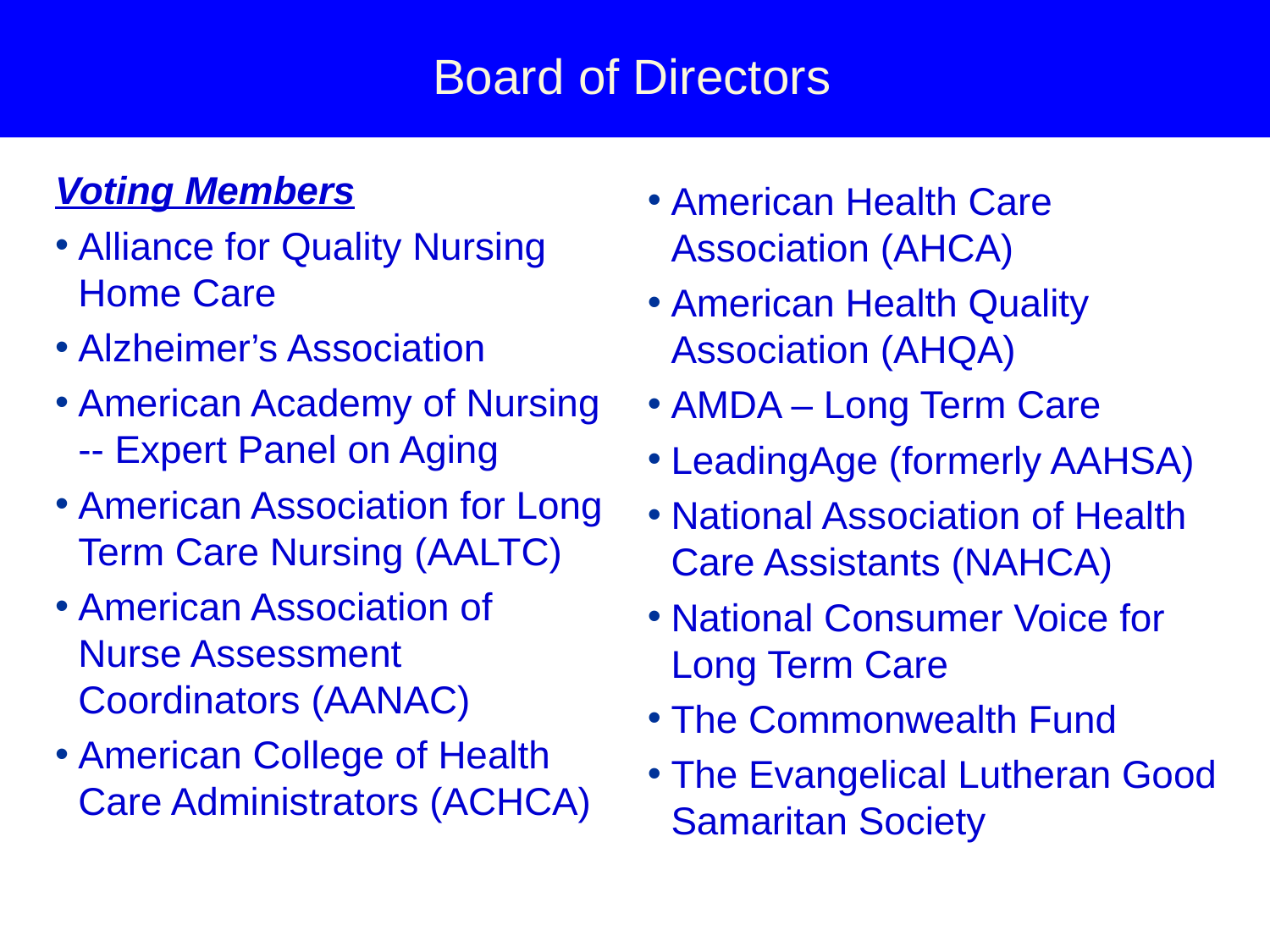

# Board of Directors
Voting Members
Alliance for Quality Nursing Home Care
Alzheimer’s Association
American Academy of Nursing -- Expert Panel on Aging
American Association for Long Term Care Nursing (AALTC)
American Association of Nurse Assessment Coordinators (AANAC)
American College of Health Care Administrators (ACHCA)
American Health Care Association (AHCA)
American Health Quality Association (AHQA)
AMDA – Long Term Care
LeadingAge (formerly AAHSA)
National Association of Health Care Assistants (NAHCA)
National Consumer Voice for Long Term Care
The Commonwealth Fund
The Evangelical Lutheran Good Samaritan Society